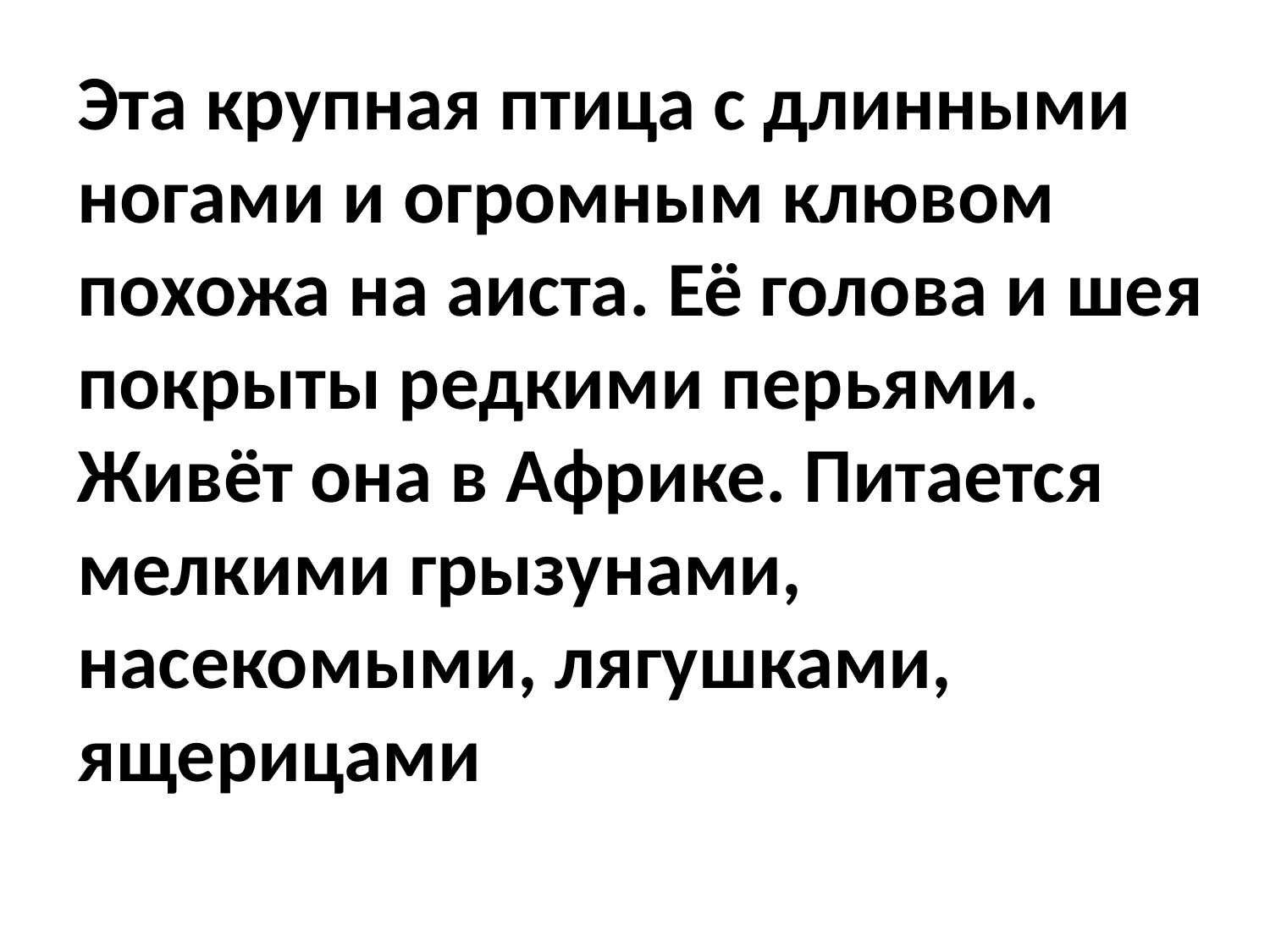

Эта крупная птица с длинными ногами и огромным клювом похожа на аиста. Её голова и шея покрыты редкими перьями. Живёт она в Африке. Питается мелкими грызунами, насекомыми, лягушками, ящерицами